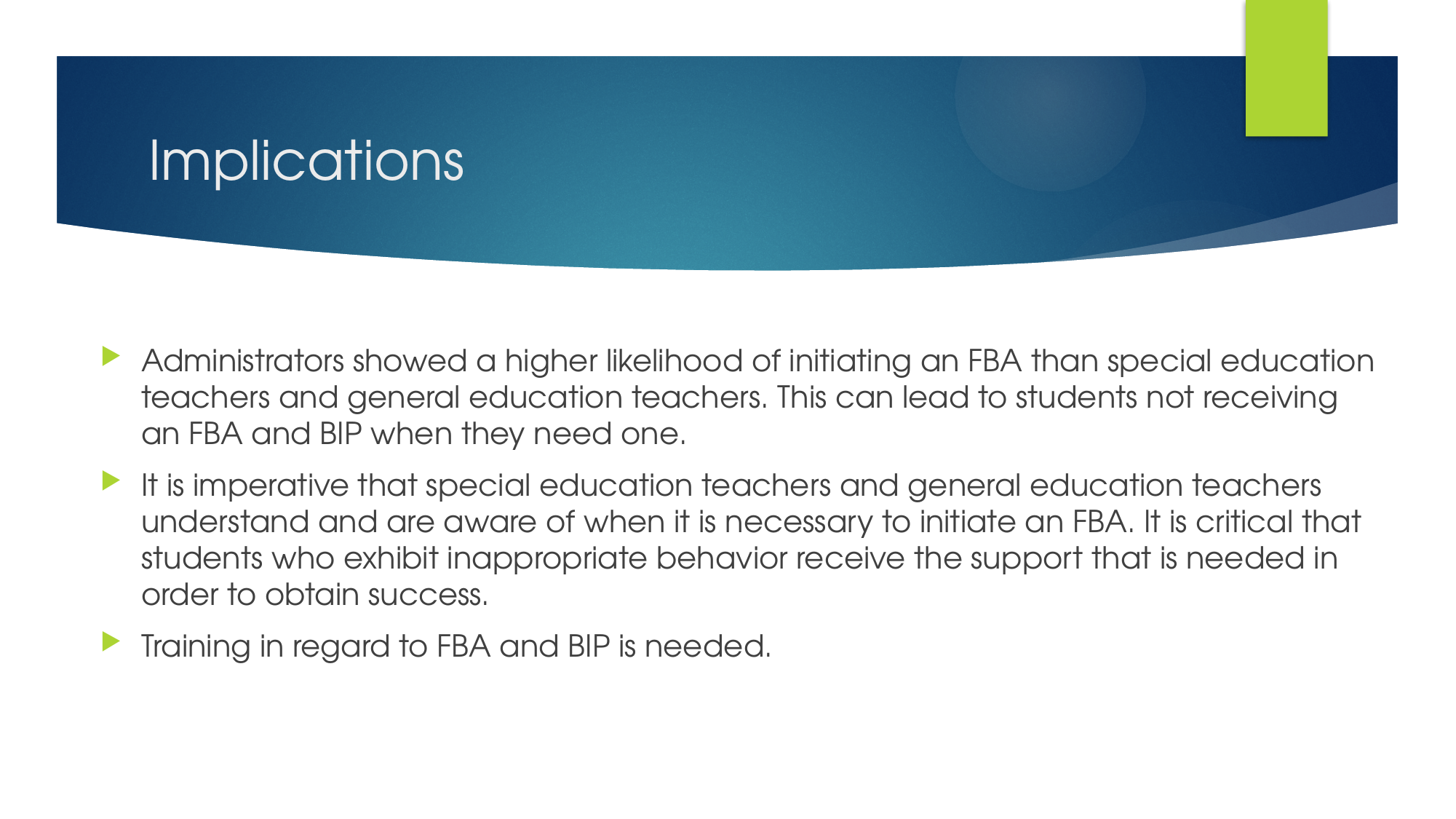

# Implications
Administrators showed a higher likelihood of initiating an FBA than special education teachers and general education teachers. This can lead to students not receiving an FBA and BIP when they need one.
It is imperative that special education teachers and general education teachers understand and are aware of when it is necessary to initiate an FBA. It is critical that students who exhibit inappropriate behavior receive the support that is needed in order to obtain success.
Training in regard to FBA and BIP is needed.